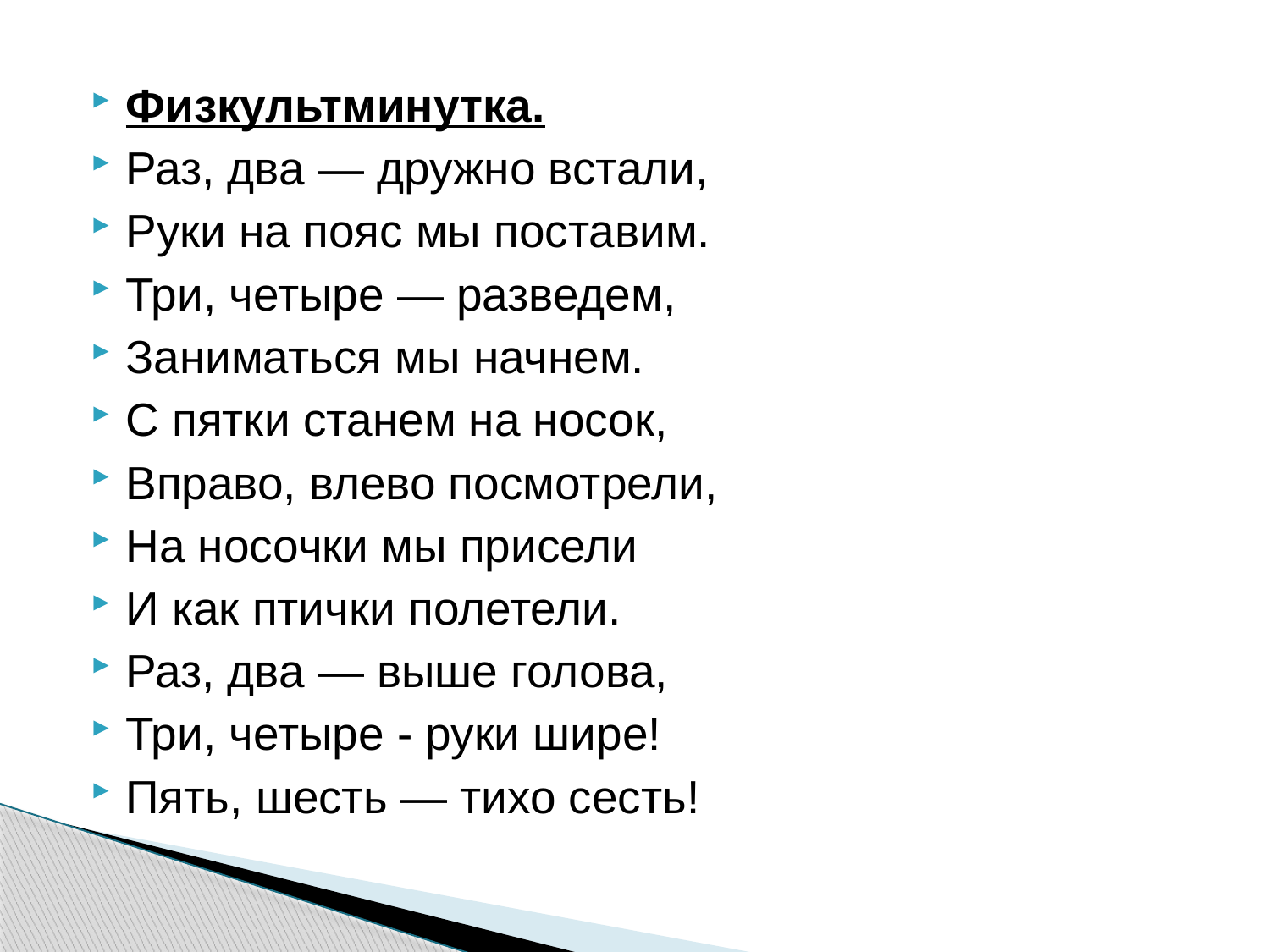

#
Физкультминутка.
Раз, два — дружно встали,
Руки на пояс мы поставим.
Три, четыре — разведем,
Заниматься мы начнем.
С пятки станем на носок,
Вправо, влево посмотрели,
На носочки мы присели
И как птички полетели.
Раз, два — выше голова,
Три, четыре - руки шире!
Пять, шесть — тихо сесть!